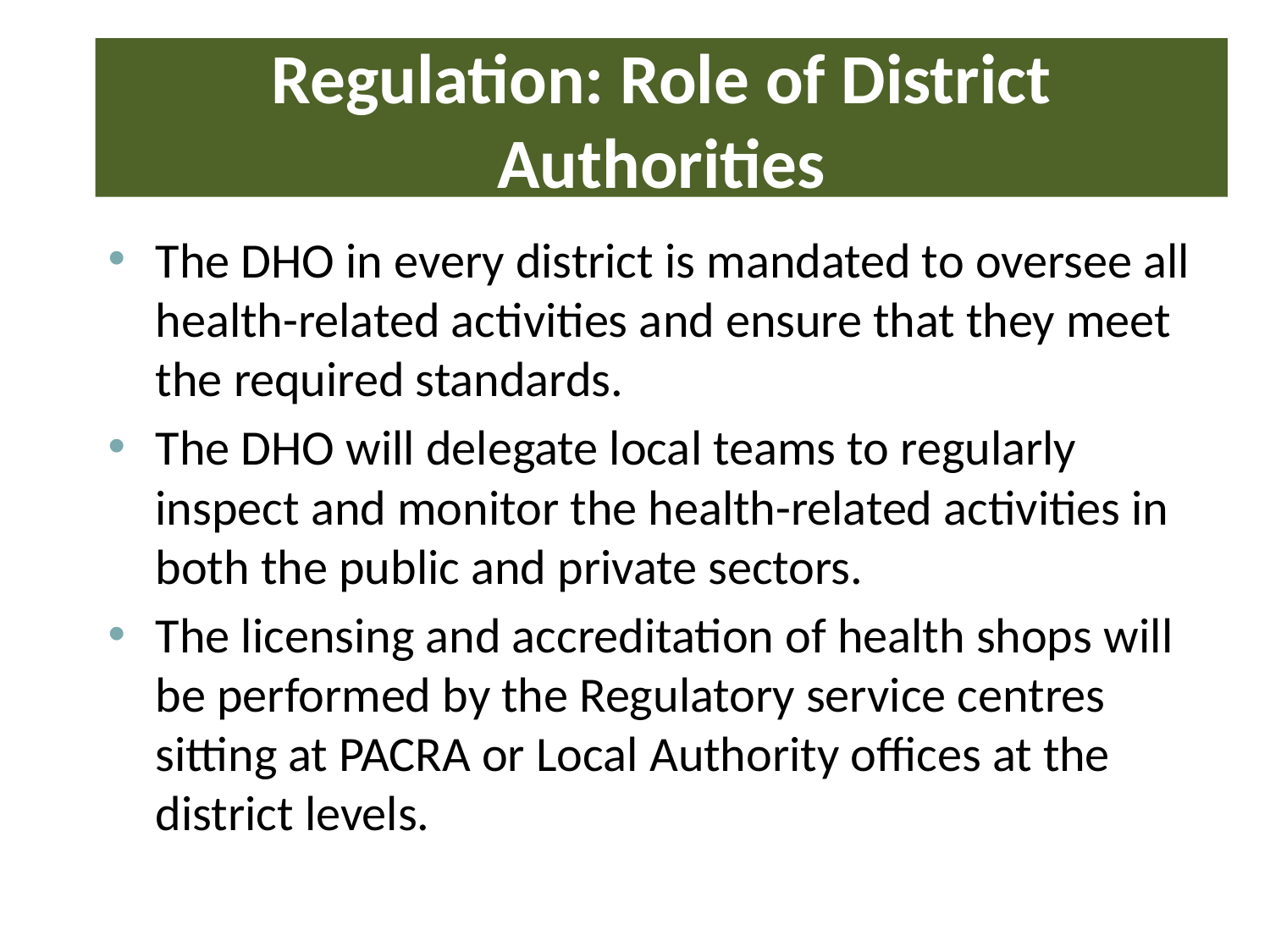

# Regulation: Role of District Authorities
The DHO in every district is mandated to oversee all health-related activities and ensure that they meet the required standards.
The DHO will delegate local teams to regularly inspect and monitor the health-related activities in both the public and private sectors.
The licensing and accreditation of health shops will be performed by the Regulatory service centres sitting at PACRA or Local Authority offices at the district levels.